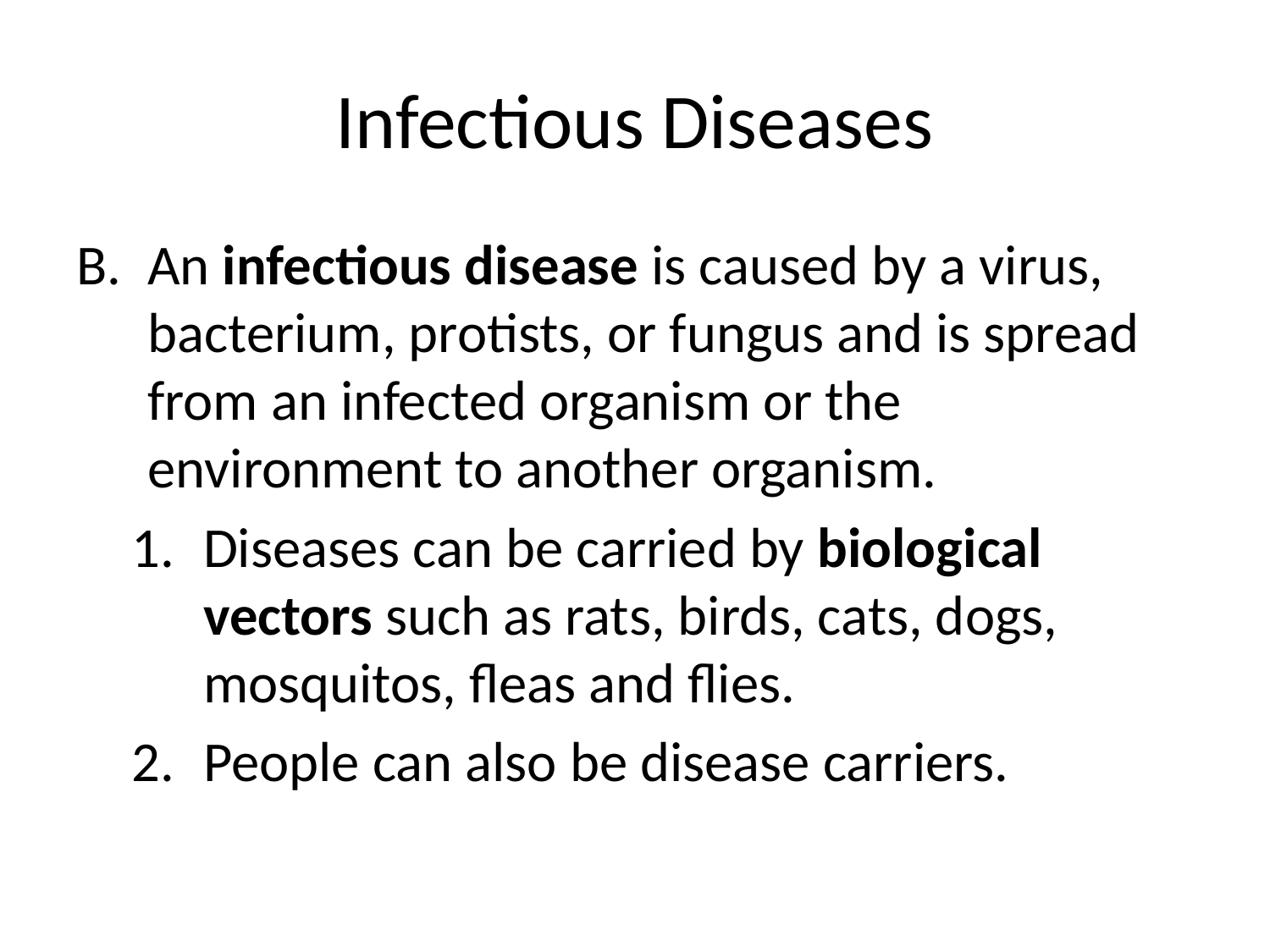

# Infectious Diseases
An infectious disease is caused by a virus, bacterium, protists, or fungus and is spread from an infected organism or the environment to another organism.
Diseases can be carried by biological vectors such as rats, birds, cats, dogs, mosquitos, fleas and flies.
People can also be disease carriers.